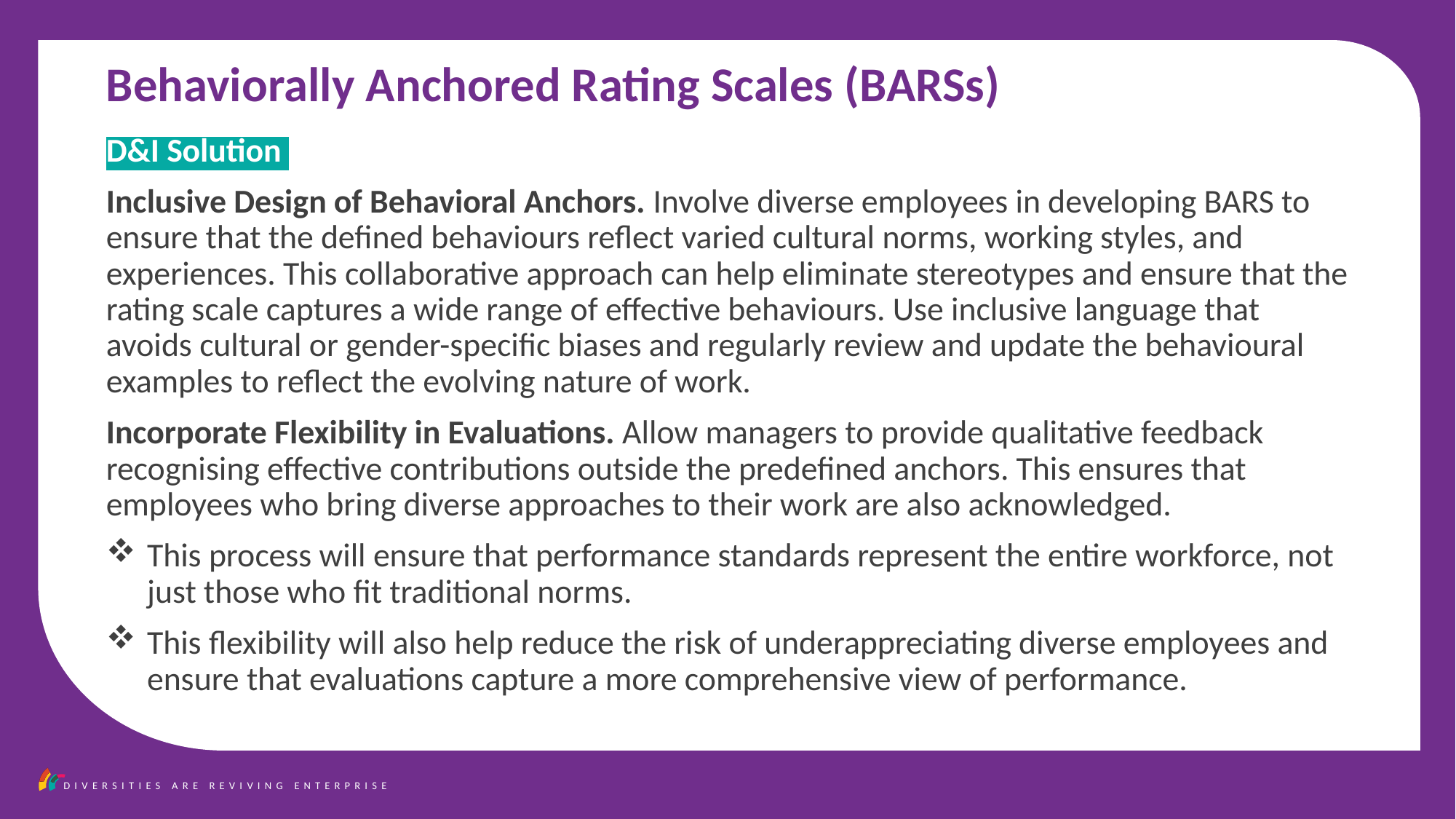

Behaviorally Anchored Rating Scales (BARSs)

D&I Solution
Inclusive Design of Behavioral Anchors. Involve diverse employees in developing BARS to ensure that the defined behaviours reflect varied cultural norms, working styles, and experiences. This collaborative approach can help eliminate stereotypes and ensure that the rating scale captures a wide range of effective behaviours. Use inclusive language that avoids cultural or gender-specific biases and regularly review and update the behavioural examples to reflect the evolving nature of work.
Incorporate Flexibility in Evaluations. Allow managers to provide qualitative feedback recognising effective contributions outside the predefined anchors. This ensures that employees who bring diverse approaches to their work are also acknowledged.
This process will ensure that performance standards represent the entire workforce, not just those who fit traditional norms.
This flexibility will also help reduce the risk of underappreciating diverse employees and ensure that evaluations capture a more comprehensive view of performance.